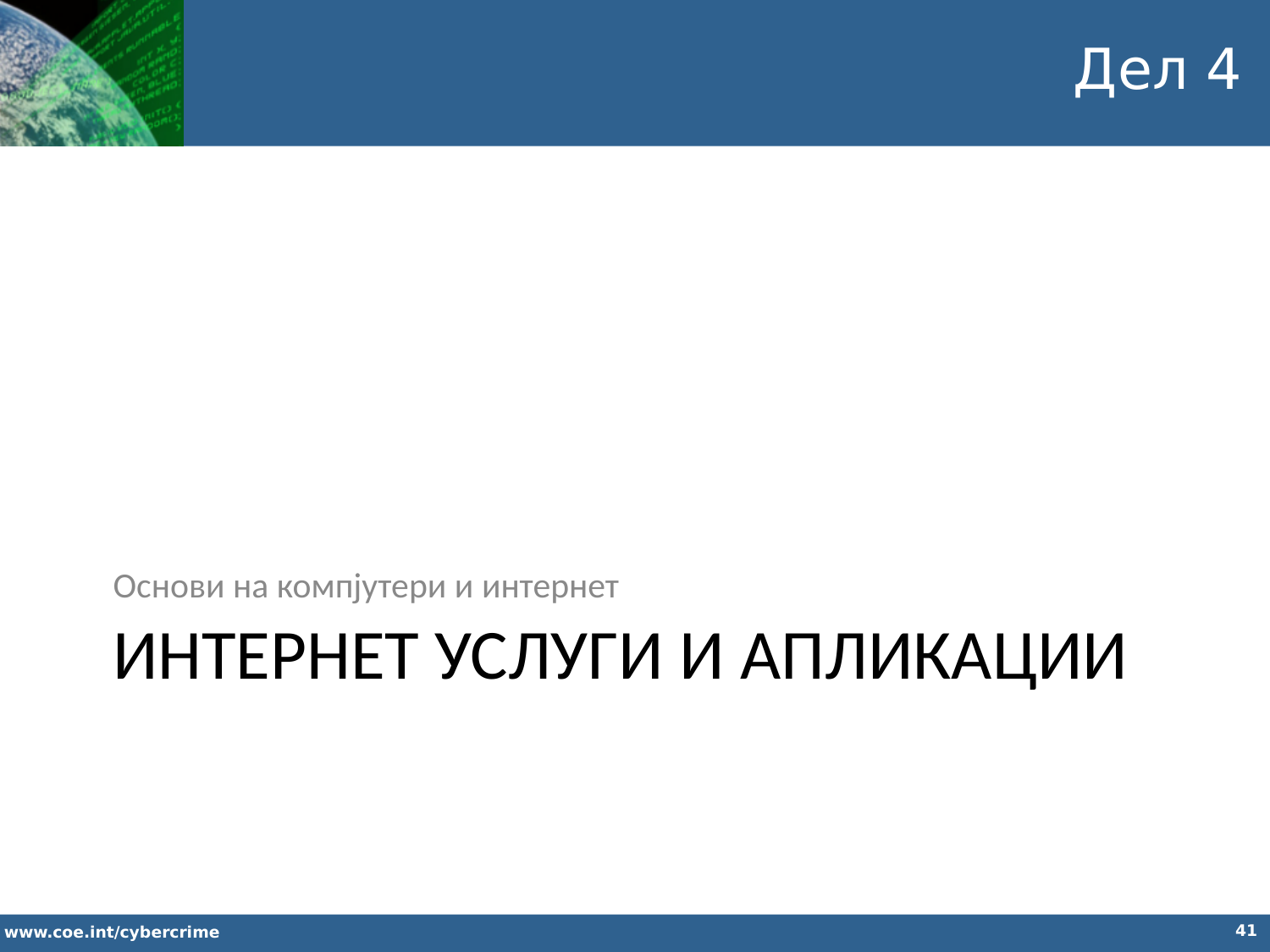

Дел 4
Основи на компјутери и интернет
# Интернет услуги и апликации